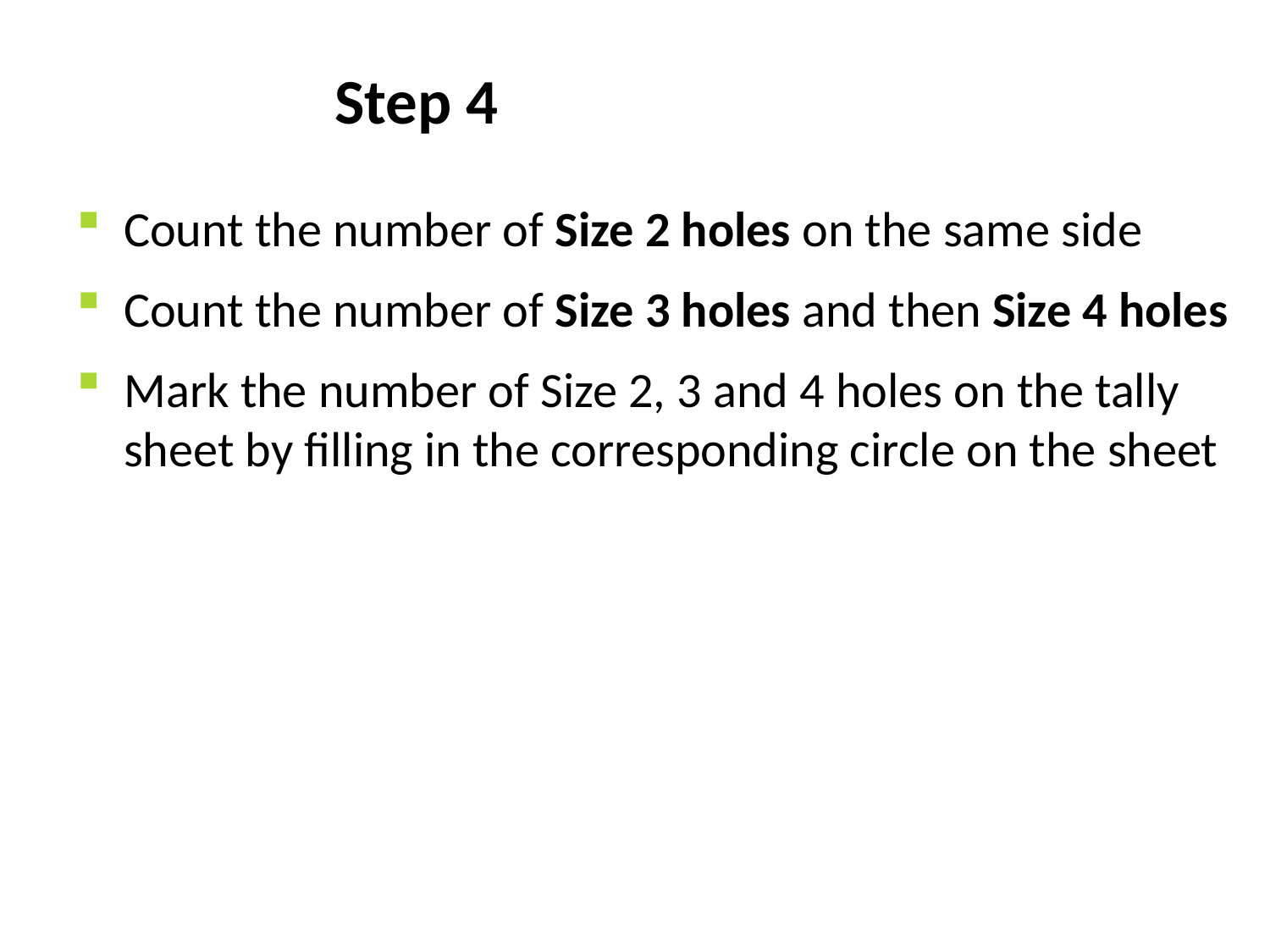

# Step 4
Count the number of Size 2 holes on the same side
Count the number of Size 3 holes and then Size 4 holes
Mark the number of Size 2, 3 and 4 holes on the tally sheet by filling in the corresponding circle on the sheet